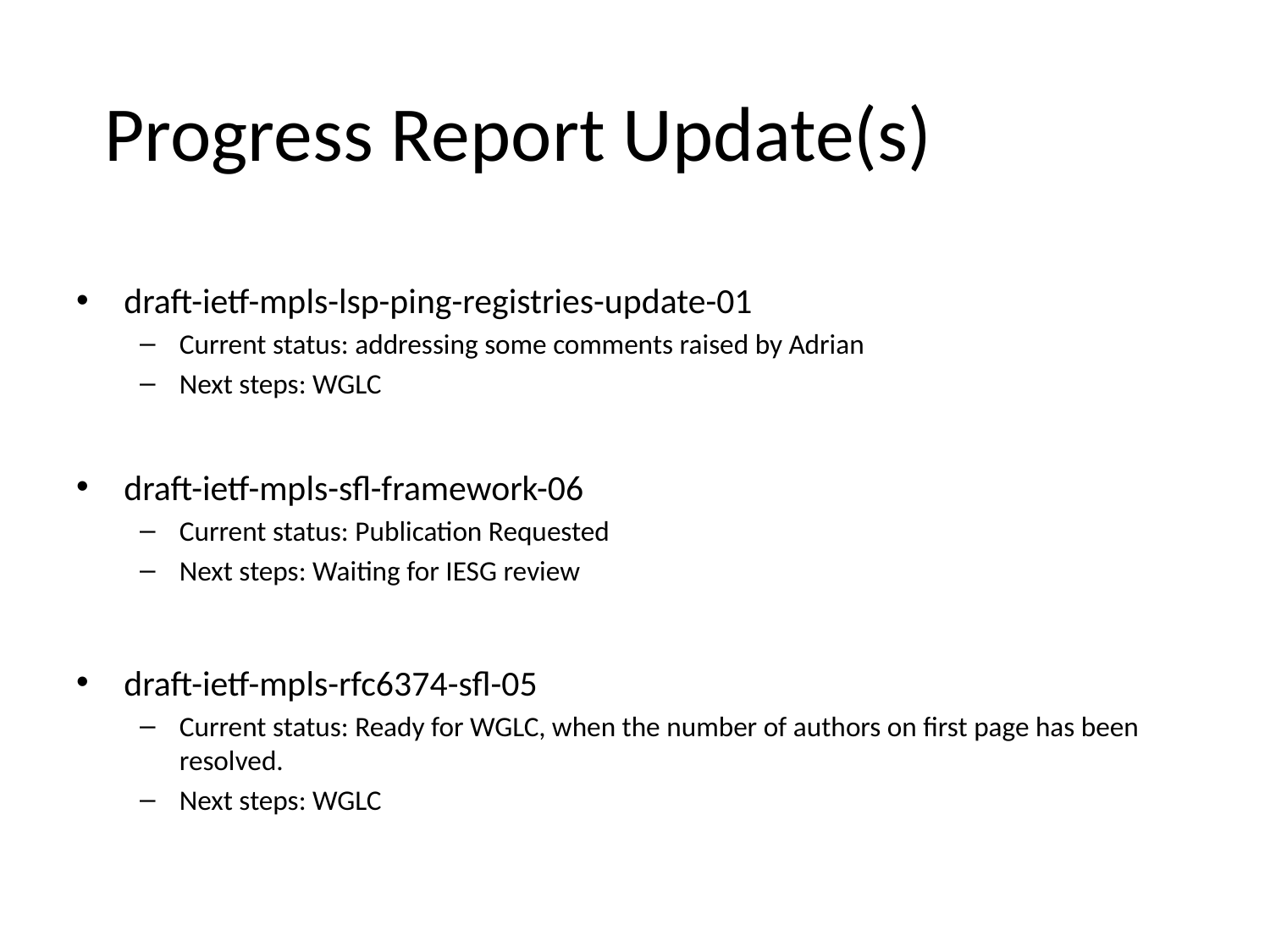

# Progress Report Update(s)
draft-ietf-mpls-lsp-ping-registries-update-01
Current status: addressing some comments raised by Adrian
Next steps: WGLC

draft-ietf-mpls-sfl-framework-06
Current status: Publication Requested
Next steps: Waiting for IESG review

draft-ietf-mpls-rfc6374-sfl-05
Current status: Ready for WGLC, when the number of authors on first page has been resolved.
Next steps: WGLC